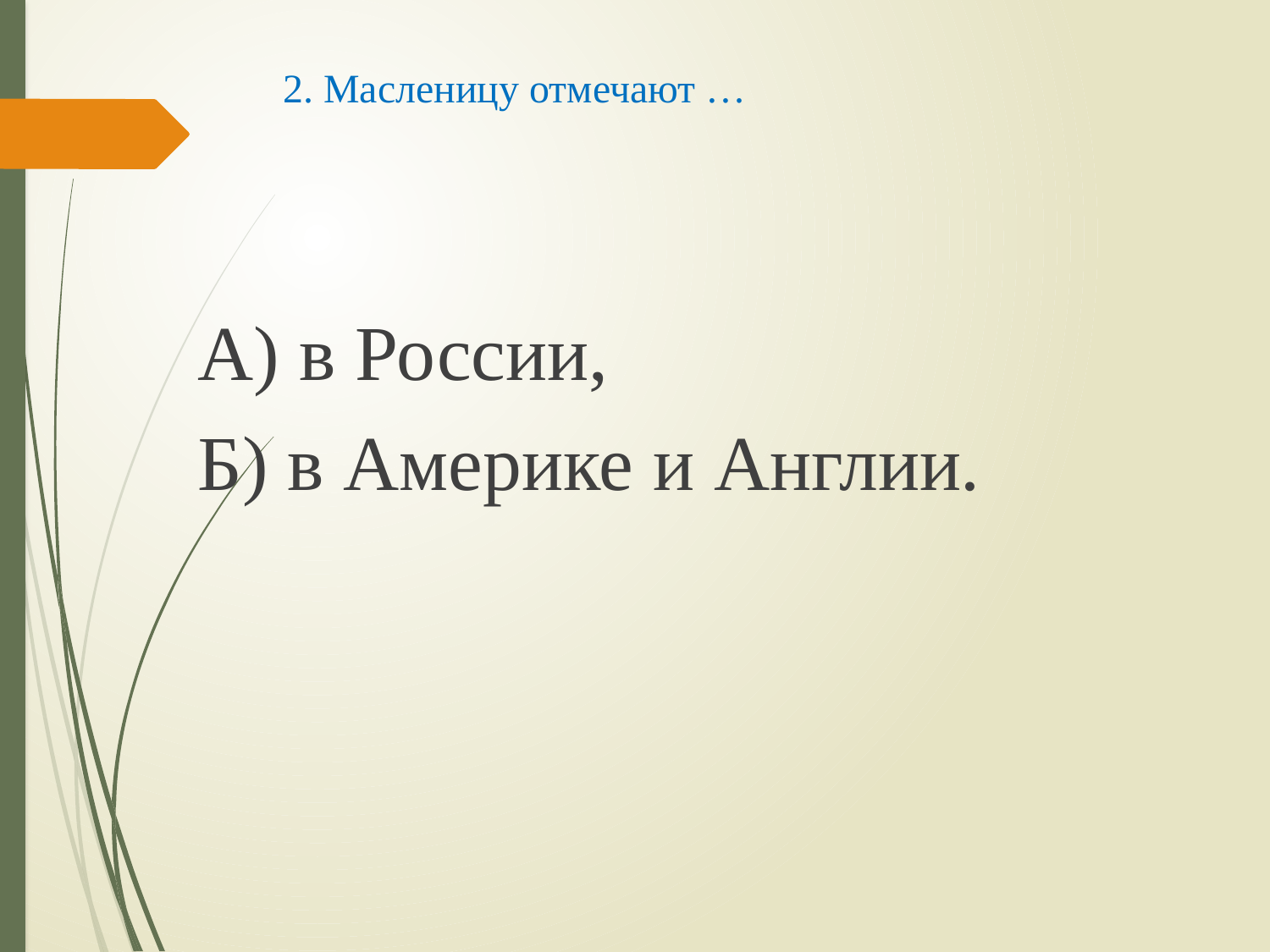

# 2. Масленицу отмечают …
А) в России,
Б) в Америке и Англии.